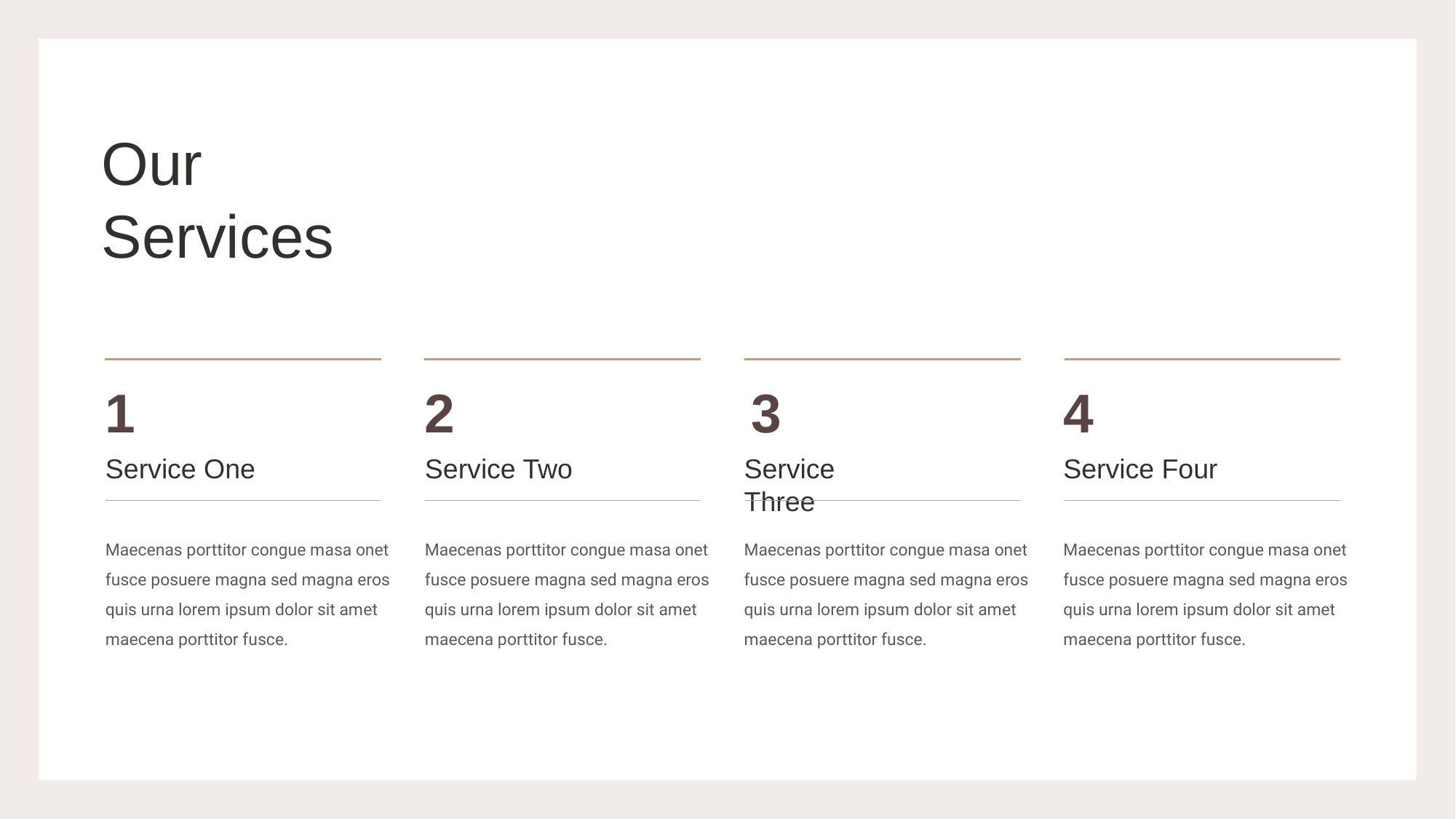

Our Services

2
3
4
1
Service One
Service Two
Service Three
Service Four
Maecenas porttitor congue masa onet fusce posuere magna sed magna eros quis urna lorem ipsum dolor sit amet maecena porttitor fusce.
Maecenas porttitor congue masa onet fusce posuere magna sed magna eros quis urna lorem ipsum dolor sit amet maecena porttitor fusce.
Maecenas porttitor congue masa onet fusce posuere magna sed magna eros quis urna lorem ipsum dolor sit amet maecena porttitor fusce.
Maecenas porttitor congue masa onet fusce posuere magna sed magna eros quis urna lorem ipsum dolor sit amet maecena porttitor fusce.